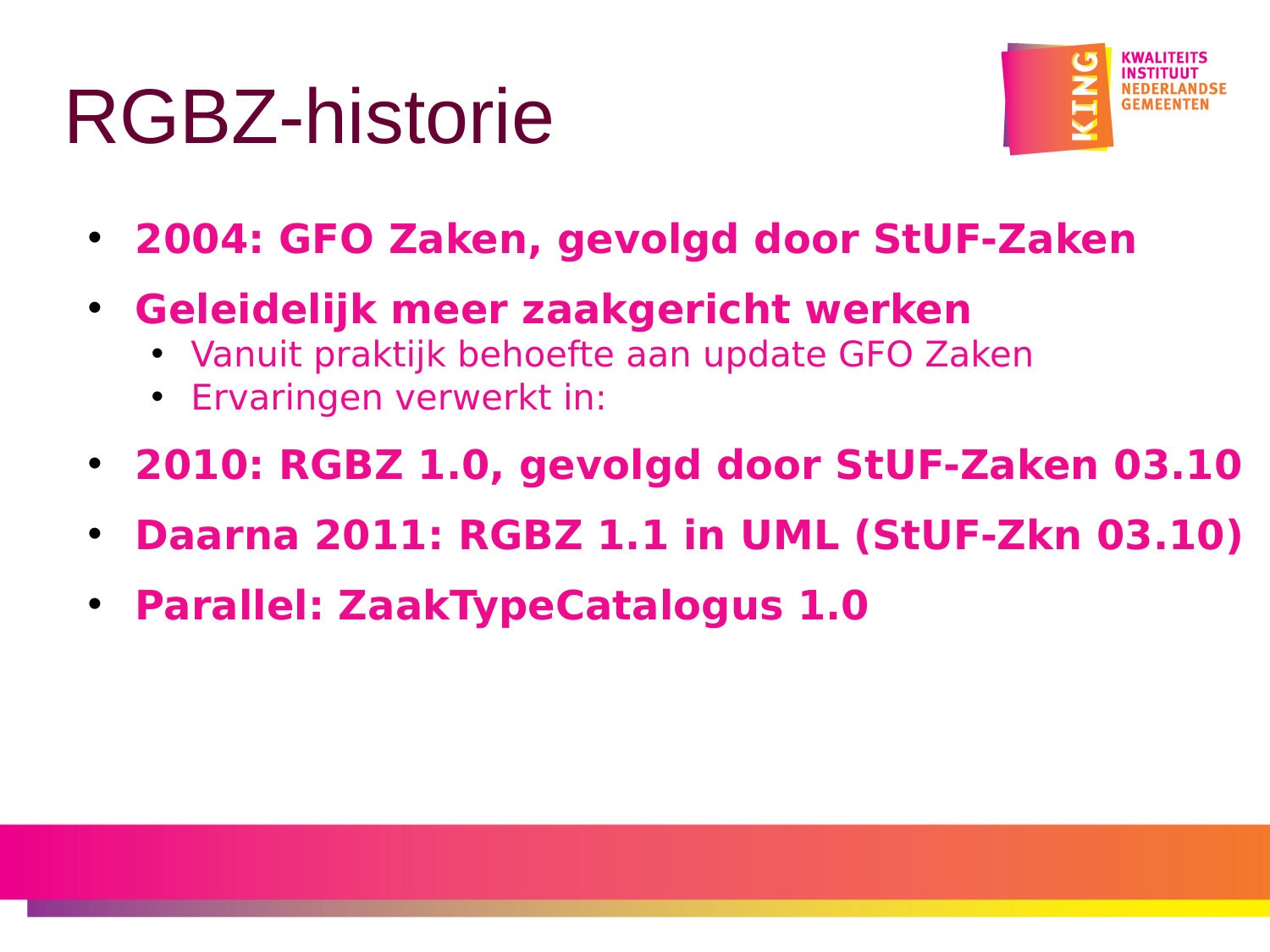

# RGBZ-historie
2004: GFO Zaken, gevolgd door StUF-Zaken
Geleidelijk meer zaakgericht werken
Vanuit praktijk behoefte aan update GFO Zaken
Ervaringen verwerkt in:
2010: RGBZ 1.0, gevolgd door StUF-Zaken 03.10
Daarna 2011: RGBZ 1.1 in UML (StUF-Zkn 03.10)
Parallel: ZaakTypeCatalogus 1.0